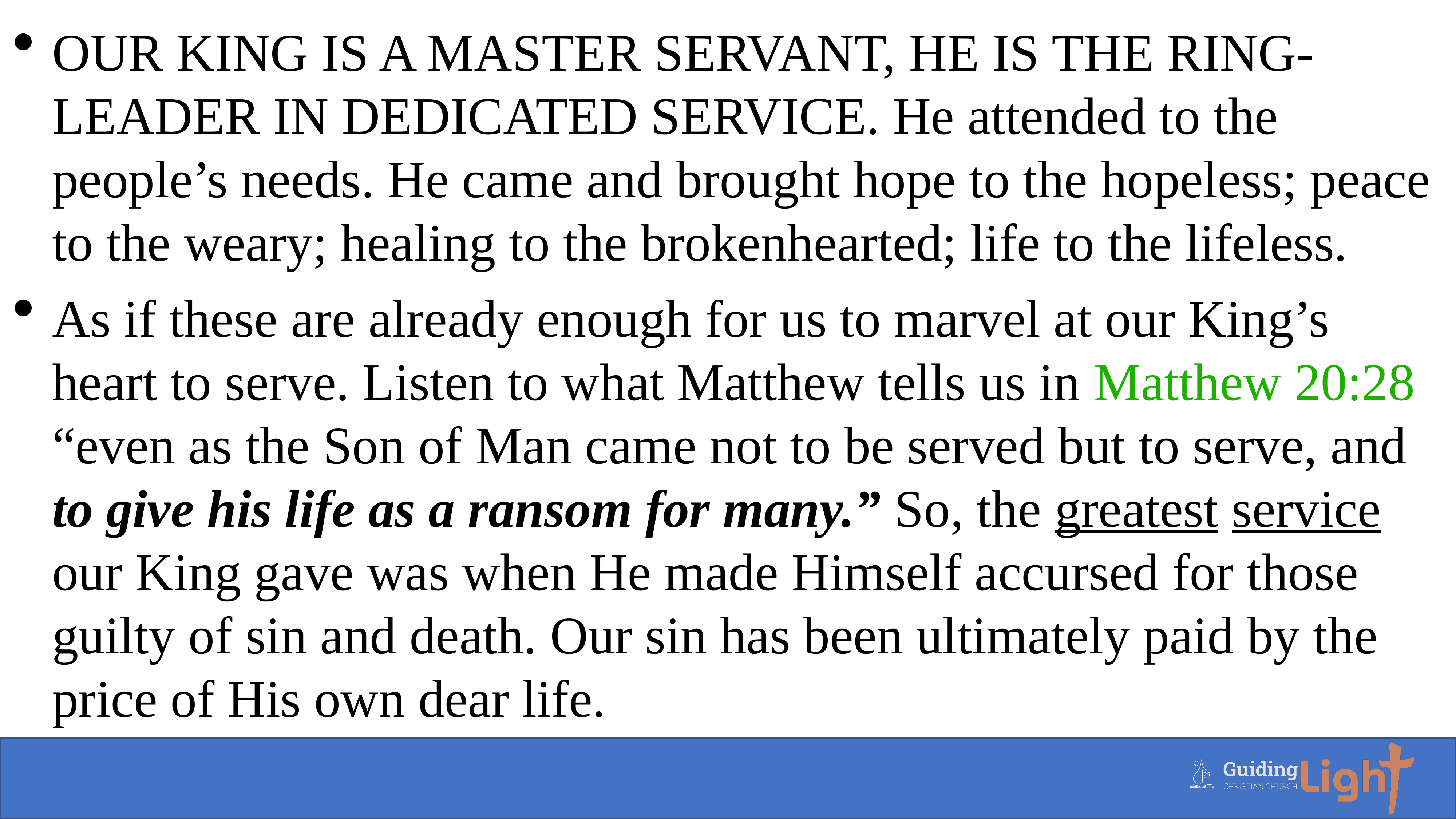

OUR KING IS A MASTER SERVANT, HE IS THE RING-LEADER IN DEDICATED SERVICE. He attended to the people’s needs. He came and brought hope to the hopeless; peace to the weary; healing to the brokenhearted; life to the lifeless.
As if these are already enough for us to marvel at our King’s heart to serve. Listen to what Matthew tells us in Matthew 20:28 “even as the Son of Man came not to be served but to serve, and to give his life as a ransom for many.” So, the greatest service our King gave was when He made Himself accursed for those guilty of sin and death. Our sin has been ultimately paid by the price of His own dear life.